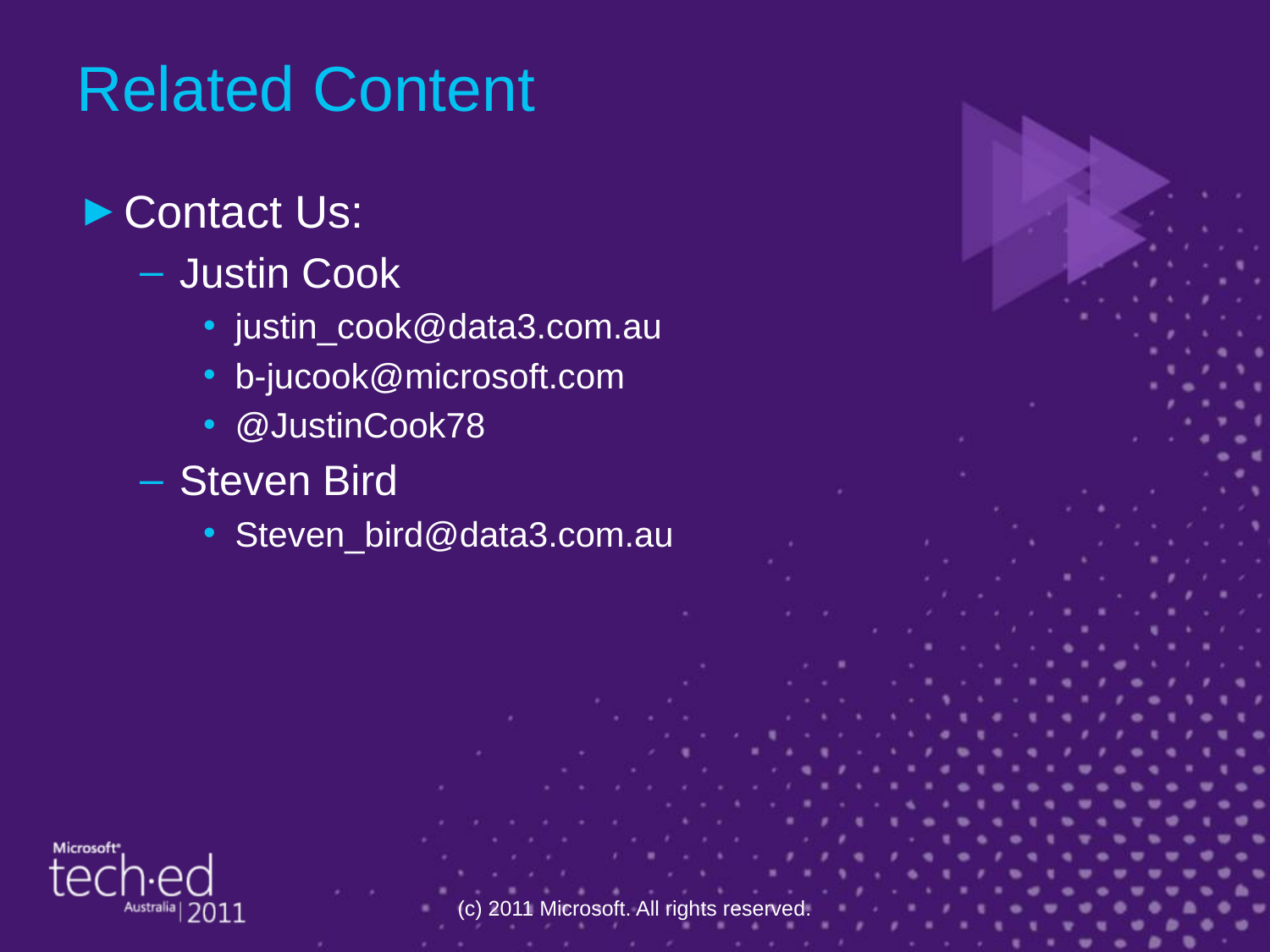

# Related Content
Contact Us:
Justin Cook
justin_cook@data3.com.au
b-jucook@microsoft.com
@JustinCook78
Steven Bird
Steven_bird@data3.com.au

(c) 2011 Microsoft. All rights reserved.